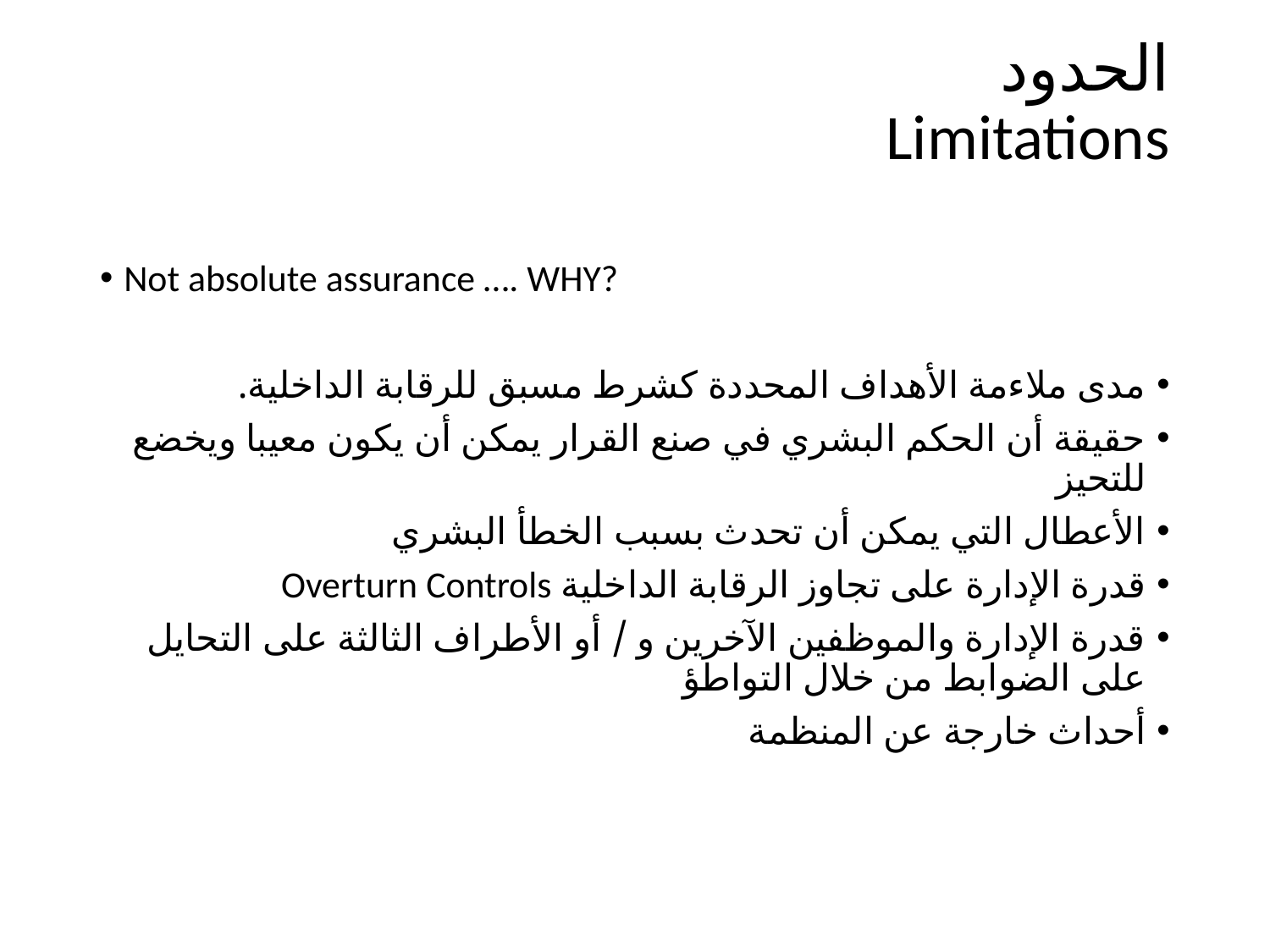

# الحدود Limitations
Not absolute assurance …. WHY?

مدى ملاءمة الأهداف المحددة كشرط مسبق للرقابة الداخلية.
حقيقة أن الحكم البشري في صنع القرار يمكن أن يكون معيبا ويخضع للتحيز
الأعطال التي يمكن أن تحدث بسبب الخطأ البشري
قدرة الإدارة على تجاوز الرقابة الداخلية Overturn Controls
قدرة الإدارة والموظفين الآخرين و / أو الأطراف الثالثة على التحايل على الضوابط من خلال التواطؤ
أحداث خارجة عن المنظمة